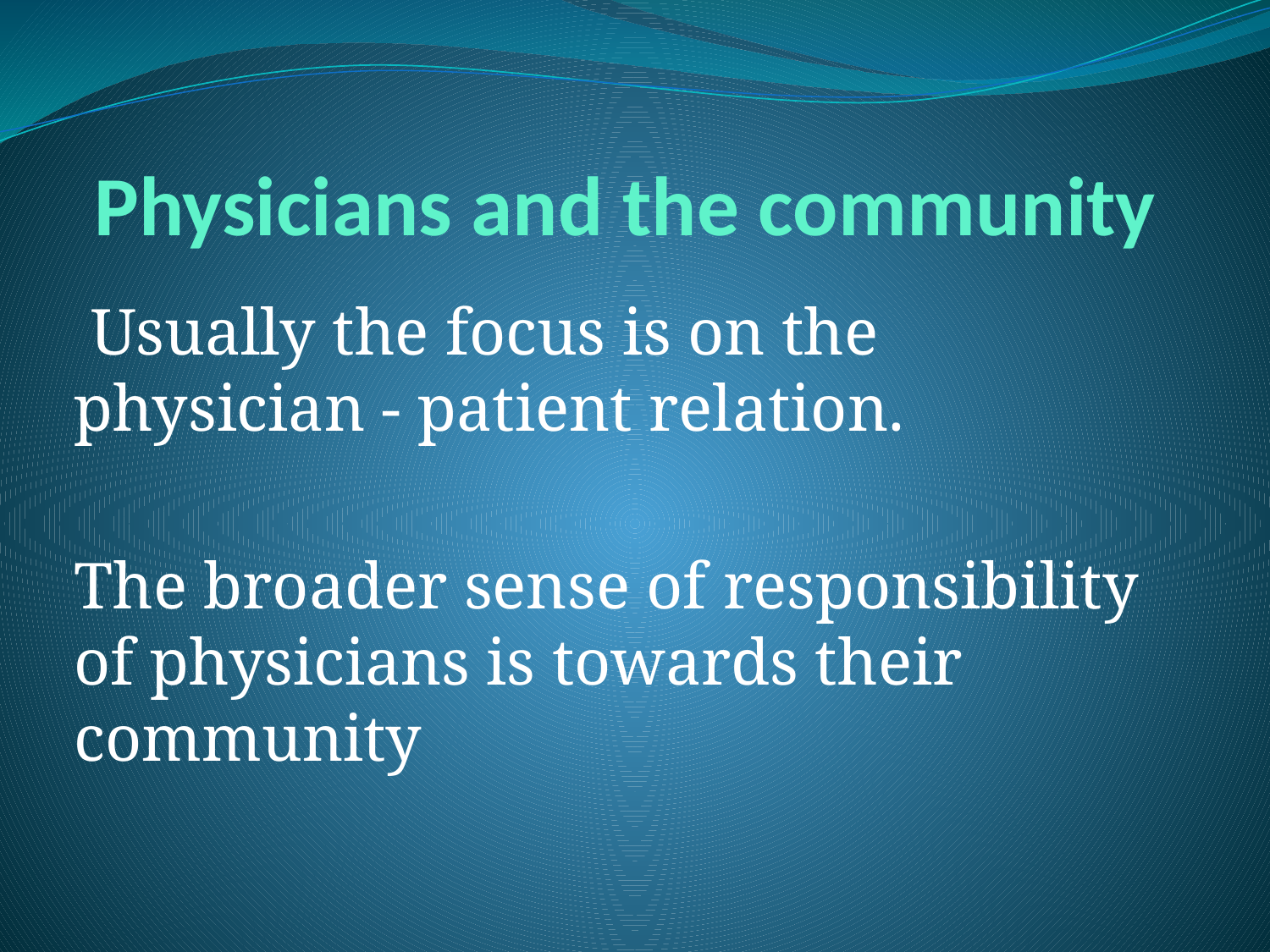

# Physicians and the community
 Usually the focus is on the physician - patient relation.

The broader sense of responsibility of physicians is towards their  community